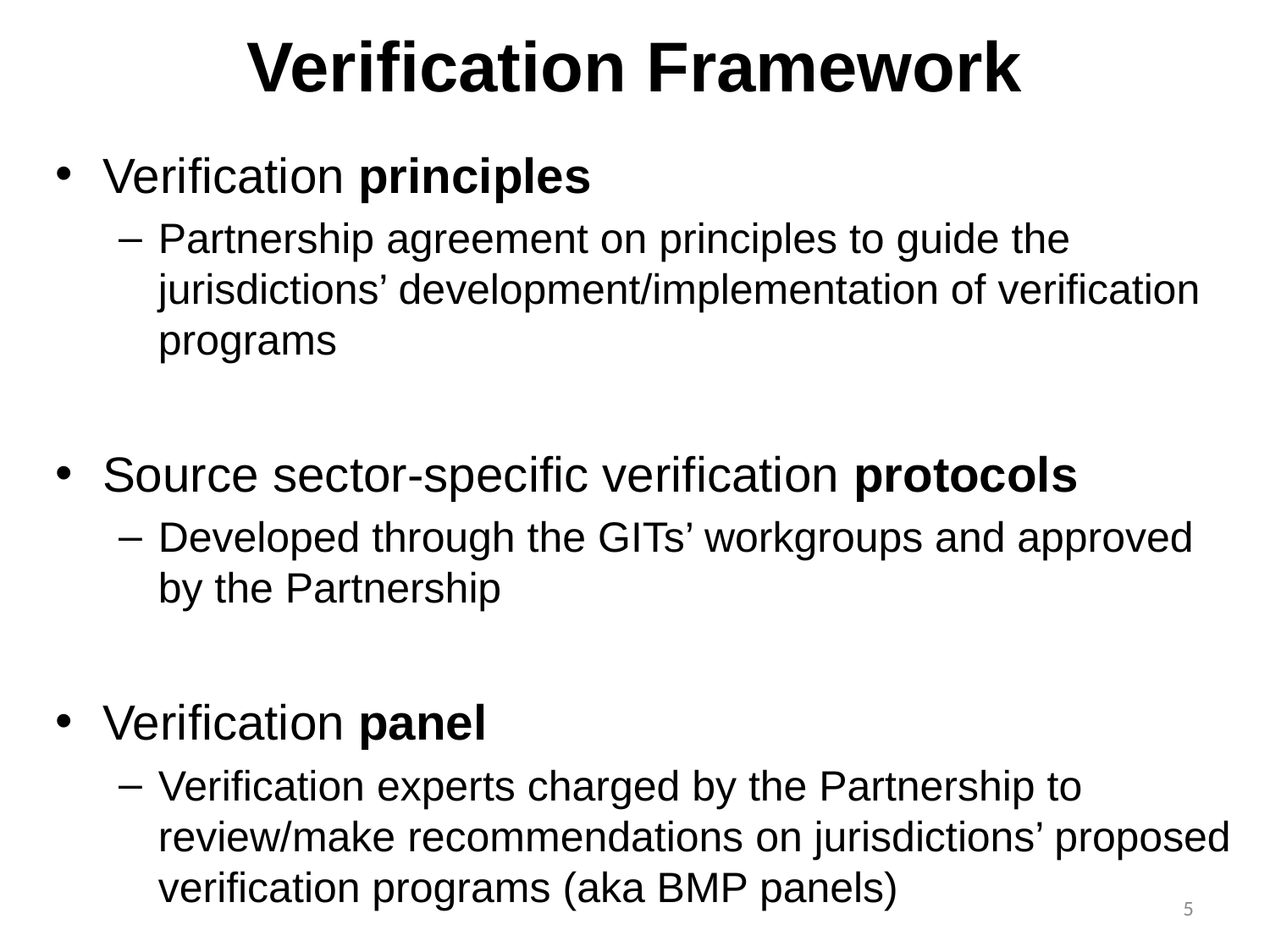

# Verification Framework
Verification principles
Partnership agreement on principles to guide the jurisdictions’ development/implementation of verification programs

Source sector-specific verification protocols
Developed through the GITs’ workgroups and approved by the Partnership

Verification panel
Verification experts charged by the Partnership to review/make recommendations on jurisdictions’ proposed verification programs (aka BMP panels)
5